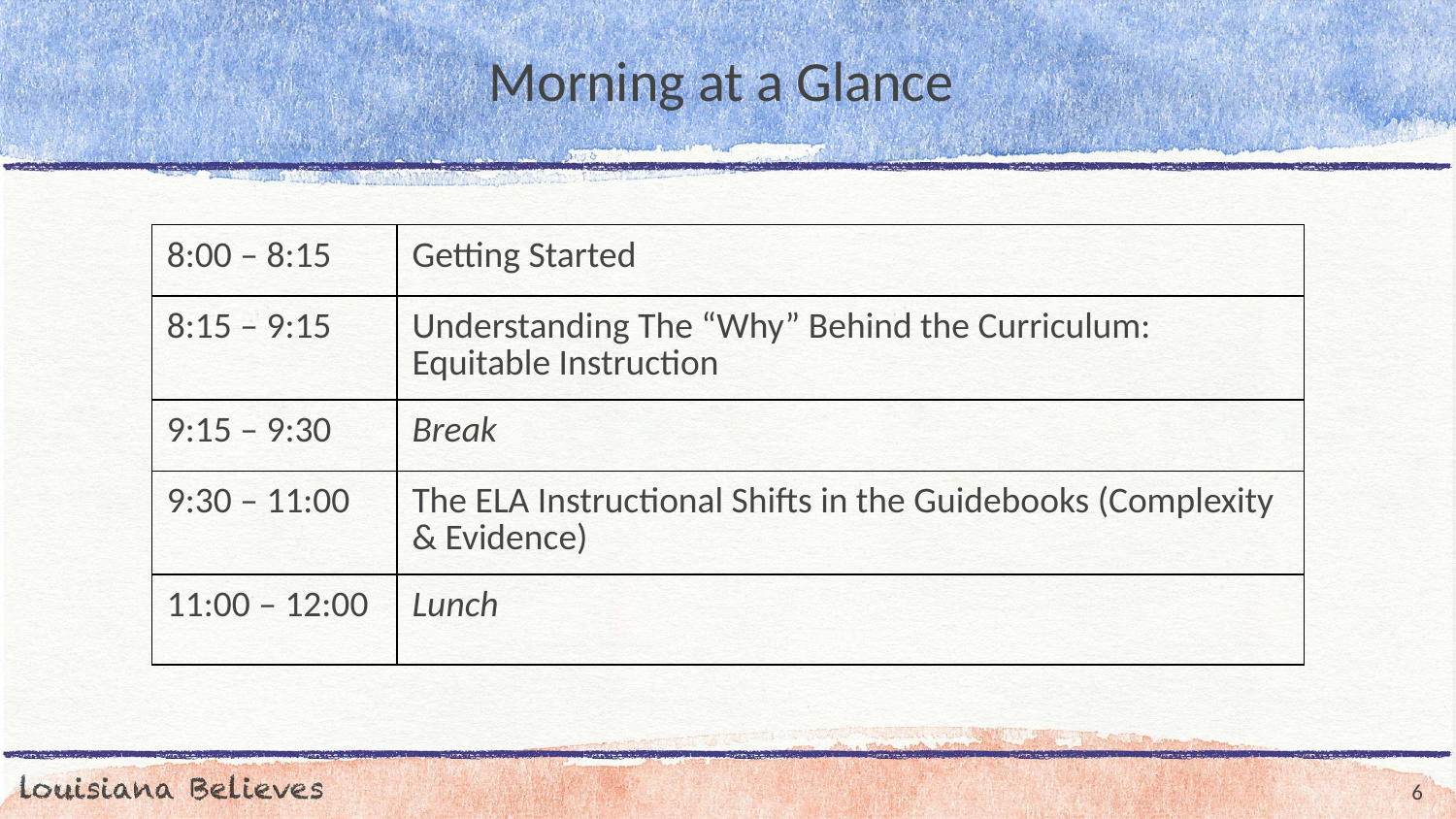

# Morning at a Glance
| 8:00 – 8:15 | Getting Started |
| --- | --- |
| 8:15 – 9:15 | Understanding The “Why” Behind the Curriculum: Equitable Instruction |
| 9:15 – 9:30 | Break |
| 9:30 – 11:00 | The ELA Instructional Shifts in the Guidebooks (Complexity & Evidence) |
| 11:00 – 12:00 | Lunch |